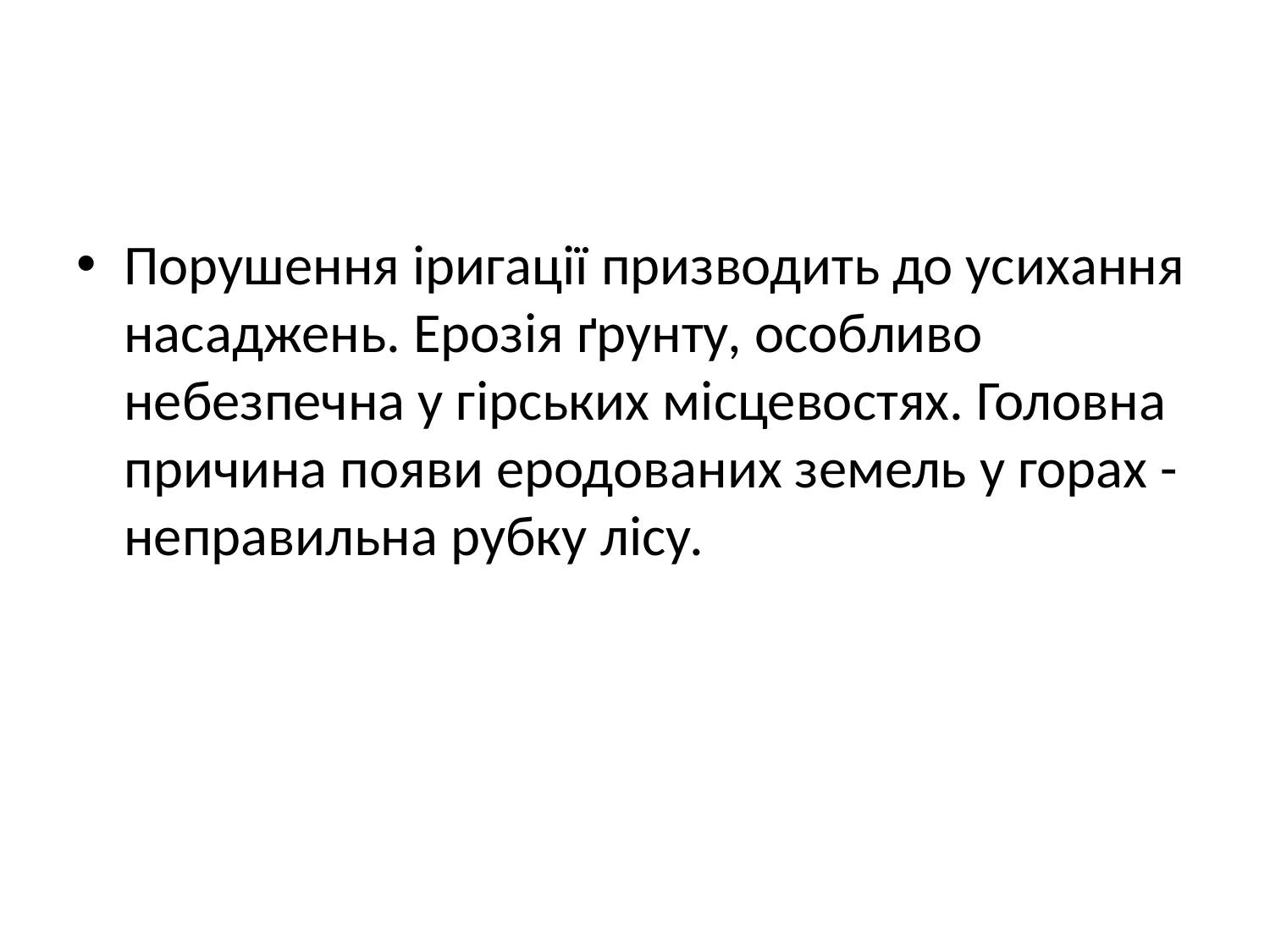

#
Порушення іригації призводить до усихання насаджень. Ерозія ґрунту, особливо небезпечна у гірських місцевостях. Головна причина появи еродованих земель у горах - неправильна рубку лісу.